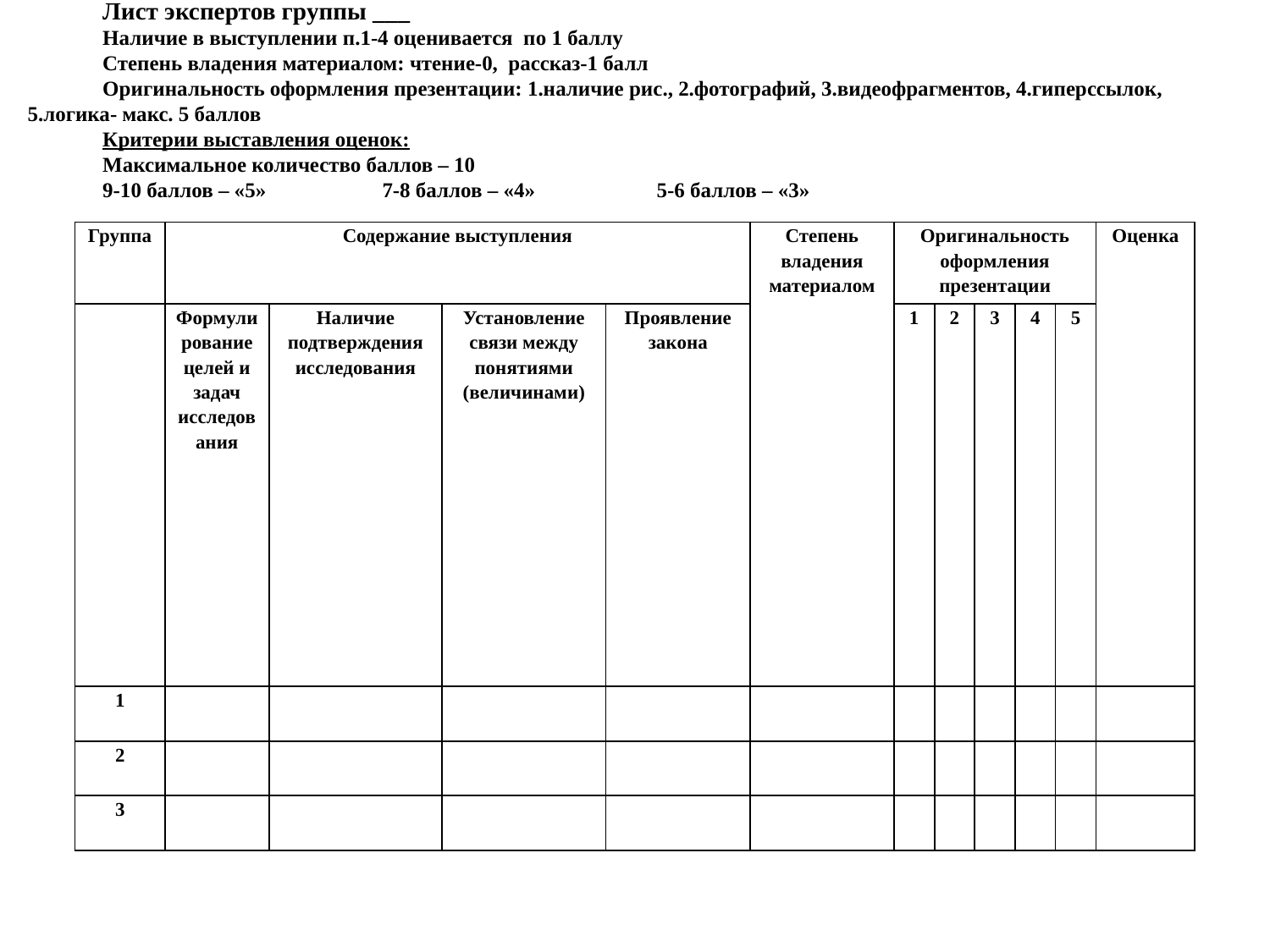

# Лист экспертов группы ___
Наличие в выступлении п.1-4 оценивается  по 1 баллу
Степень владения материалом: чтение-0,  рассказ-1 балл
Оригинальность оформления презентации: 1.наличие рис., 2.фотографий, 3.видеофрагментов, 4.гиперссылок, 5.логика- макс. 5 баллов
Критерии выставления оценок:
Максимальное количество баллов – 10
9-10 баллов – «5»                      7-8 баллов – «4»                       5-6 баллов – «3»

| Группа | Содержание выступления |  |  |  | Степень владения материалом | Оригинальность оформления презентации |  |  |  |  | Оценка |
| --- | --- | --- | --- | --- | --- | --- | --- | --- | --- | --- | --- |
|  | Формулирование целей и задач исследования | Наличие подтверждения исследования | Установление связи между понятиями (величинами) | Проявление закона |  | 1 | 2 | 3 | 4 | 5 |  |
| 1 |  |  |  |  |  |  |  |  |  |  |  |
| 2 |  |  |  |  |  |  |  |  |  |  |  |
| 3 |  |  |  |  |  |  |  |  |  |  |  |